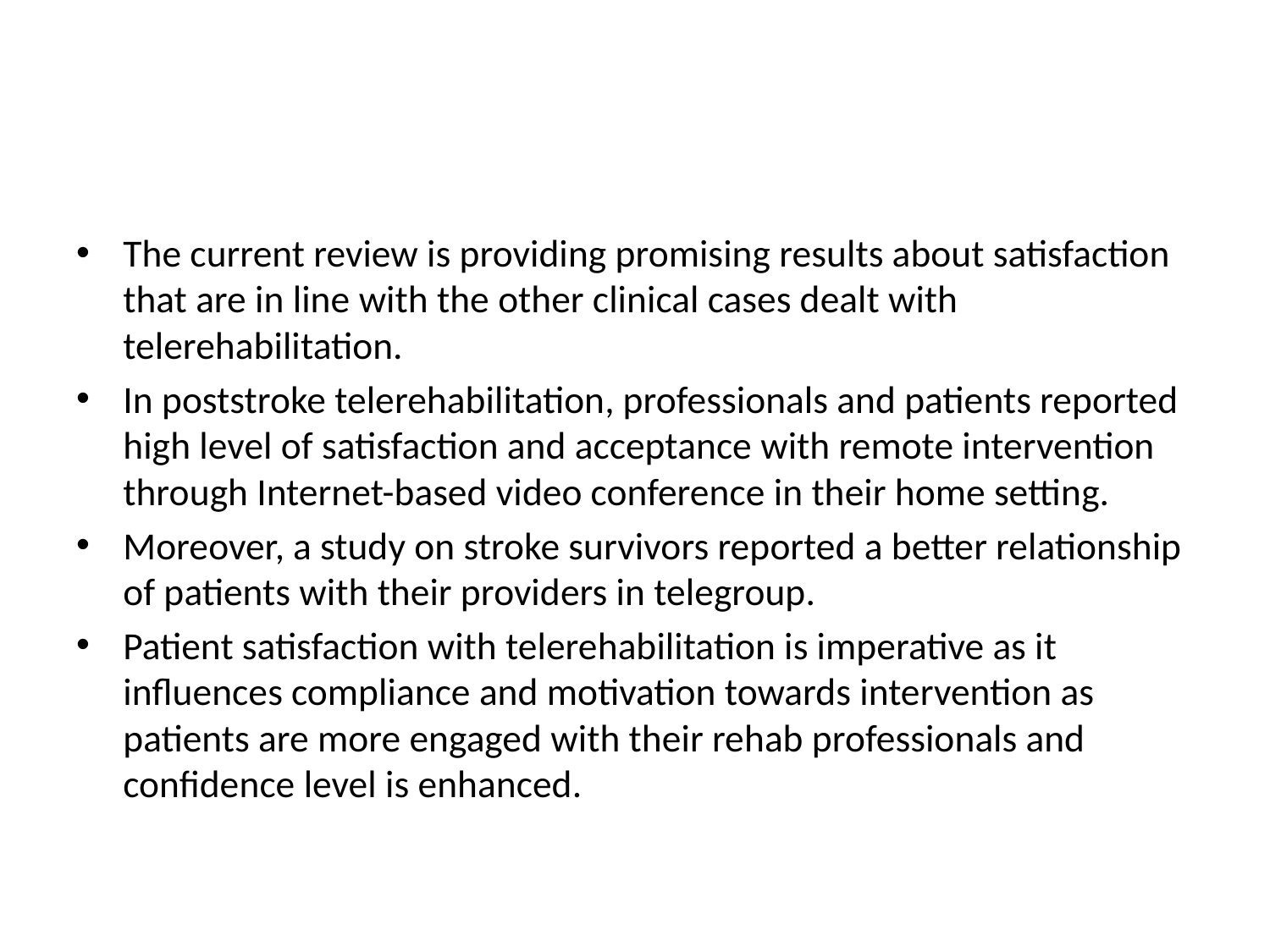

#
The current review is providing promising results about satisfaction that are in line with the other clinical cases dealt with telerehabilitation.
In poststroke telerehabilitation, professionals and patients reported high level of satisfaction and acceptance with remote intervention through Internet-based video conference in their home setting.
Moreover, a study on stroke survivors reported a better relationship of patients with their providers in telegroup.
Patient satisfaction with telerehabilitation is imperative as it influences compliance and motivation towards intervention as patients are more engaged with their rehab professionals and confidence level is enhanced.